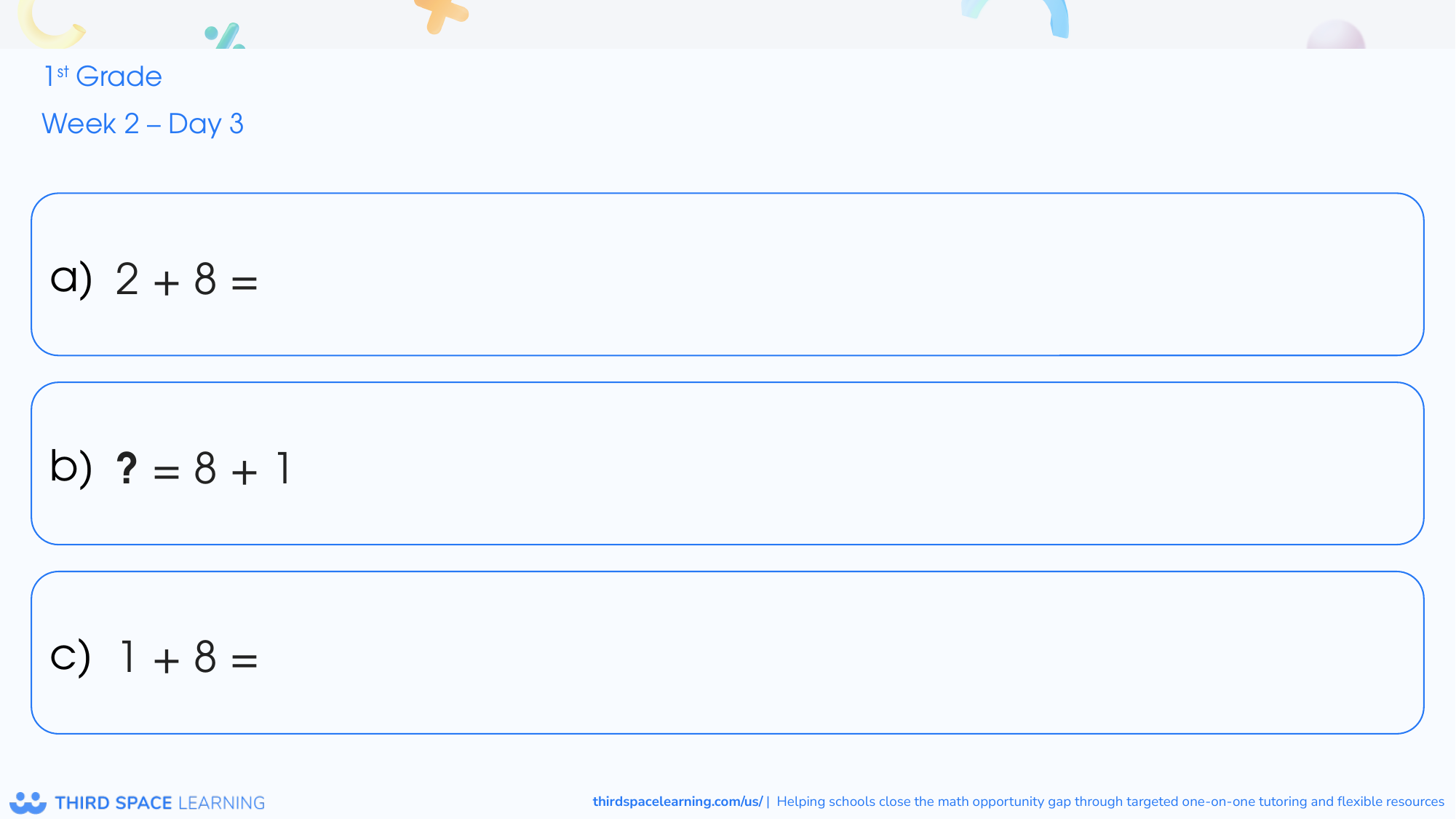

1st Grade
Week 2 – Day 3
2 + 8 =
? = 8 + 1
1 + 8 =